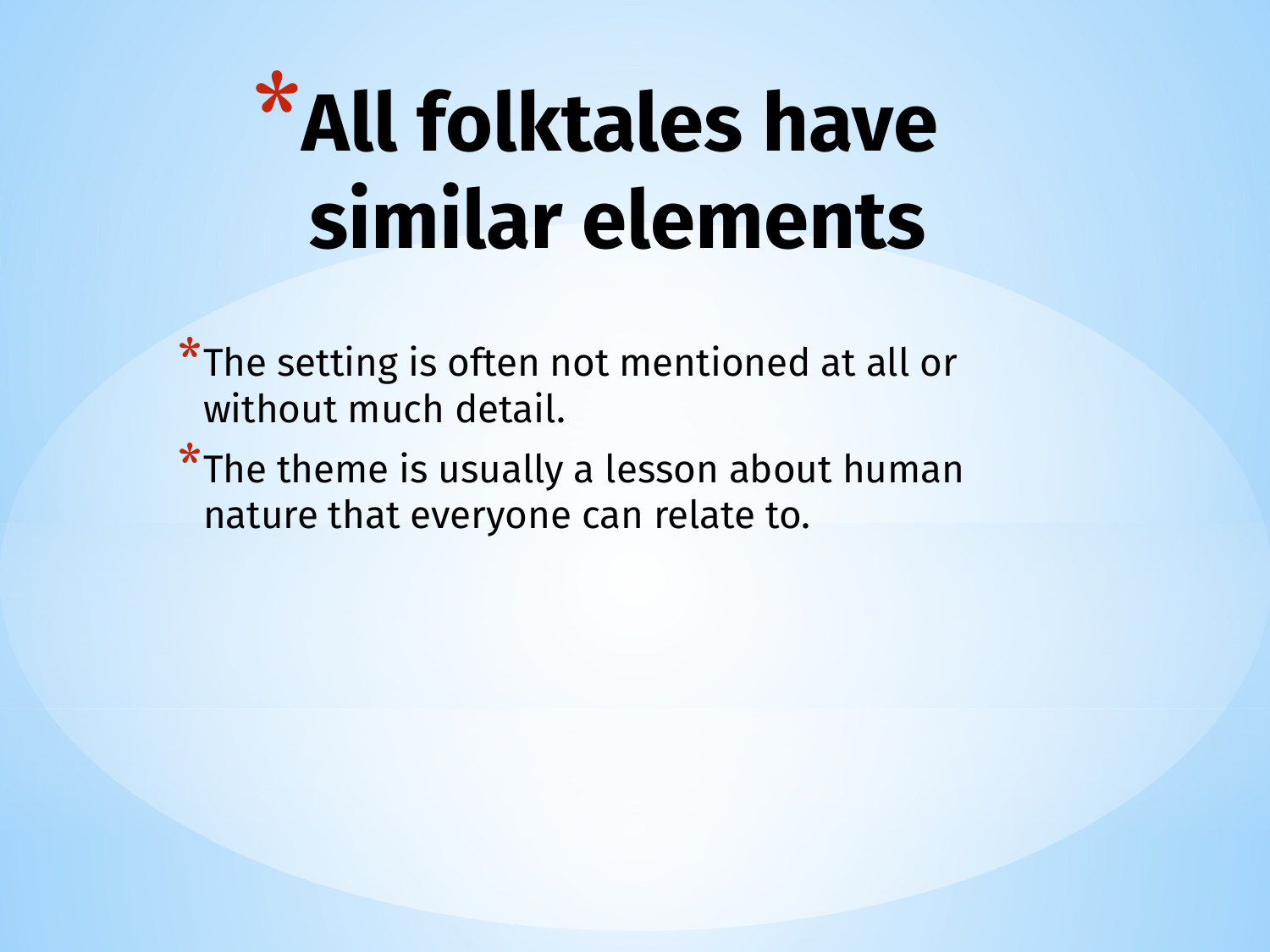

# All folktales have similar elements
The setting is often not mentioned at all or without much detail.
The theme is usually a lesson about human nature that everyone can relate to.